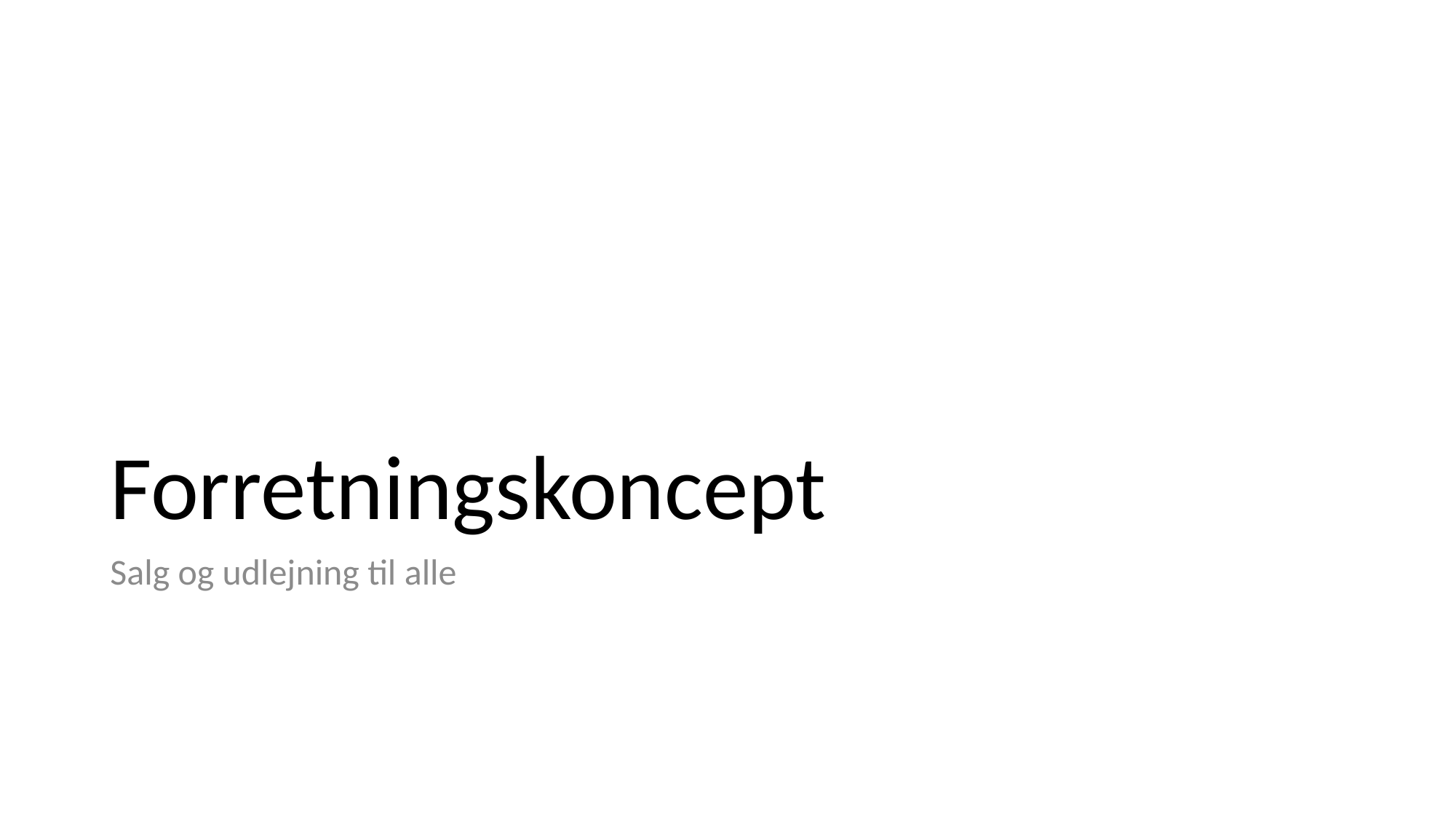

# Forretningskoncept
Salg og udlejning til alle